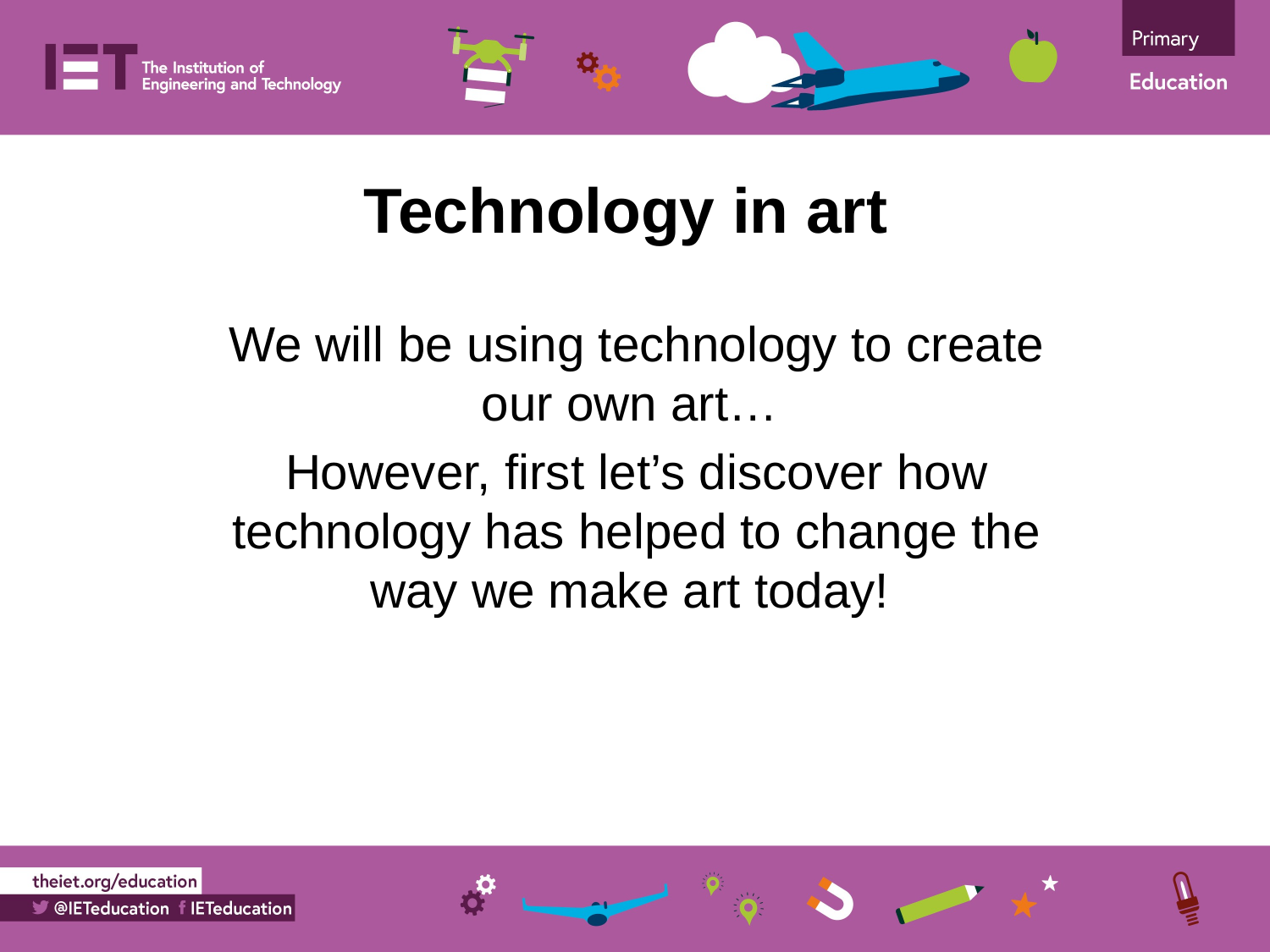

# Technology in art
We will be using technology to create our own art…
However, first let’s discover how technology has helped to change the way we make art today!